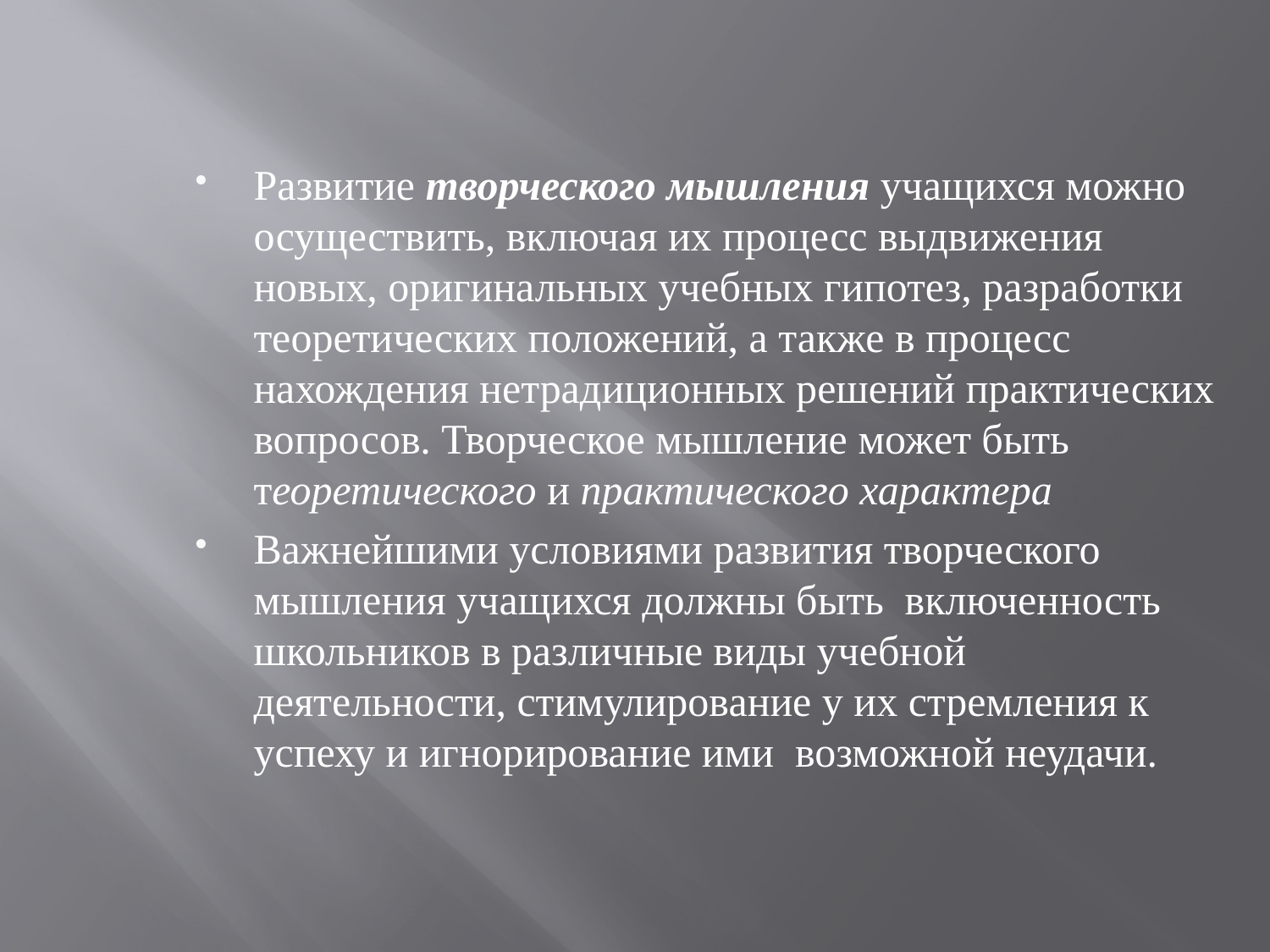

Развитие творческого мышления учащихся можно осуществить, включая их процесс выдвижения новых, оригинальных учебных гипотез, разработки теоретических положений, а также в процесс нахождения нетрадиционных решений практических вопросов. Творческое мышление может быть теоретического и практического характера
Важнейшими условиями развития творческого мышления учащихся должны быть  включенность школьников в различные виды учебной деятельности, стимулирование у их стремления к успеху и игнорирование ими  возможной неудачи.